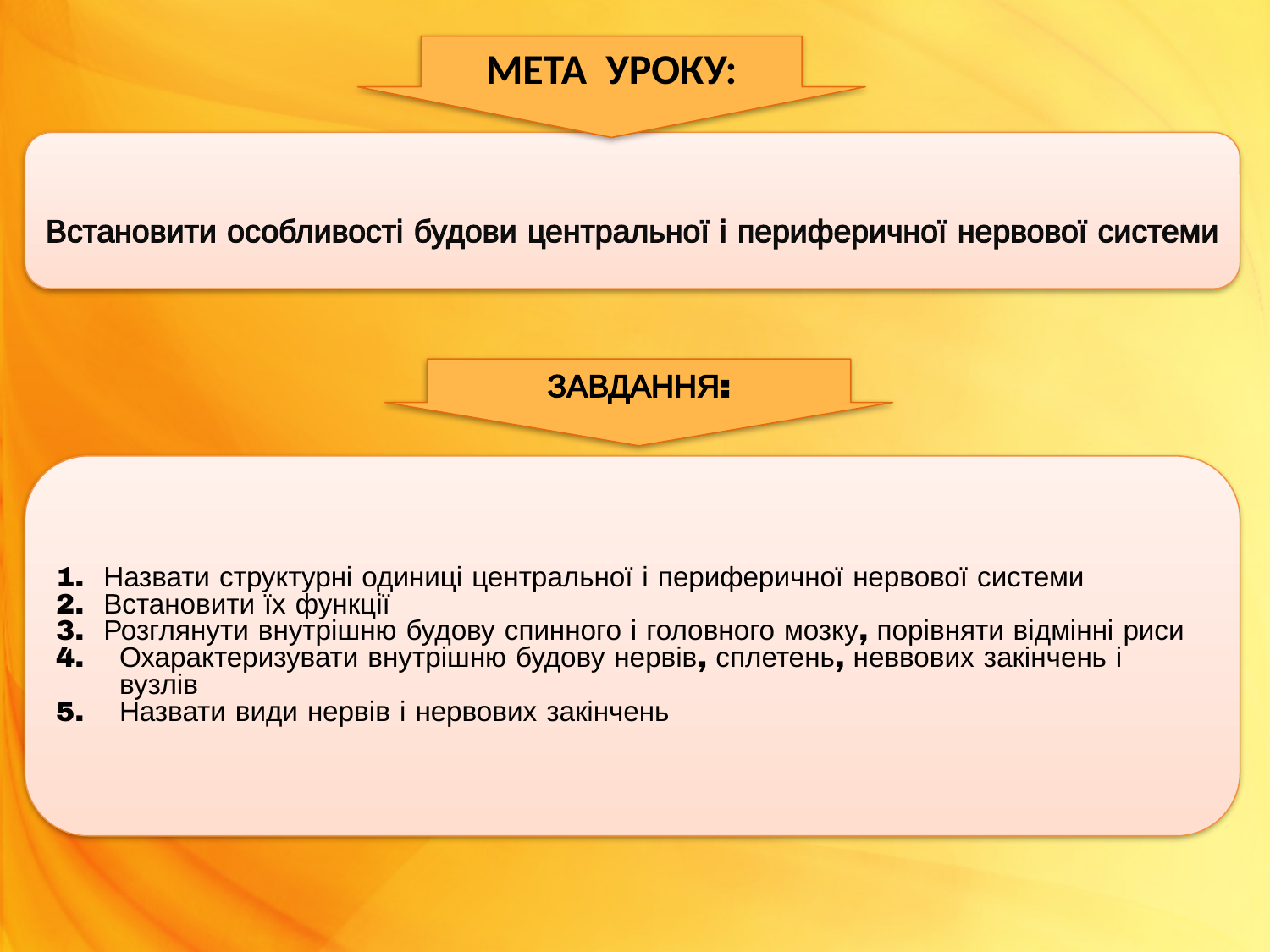

Мета  уроку:

Встановити особливості будови центральної і периферичної нервової системи
Завдання:
Назвати структурні одиниці центральної і периферичної нервової системи
Встановити їх функції
Розглянути внутрішню будову спинного і головного мозку, порівняти відмінні риси
Охарактеризувати внутрішню будову нервів, сплетень, неввових закінчень і вузлів
Назвати види нервів і нервових закінчень